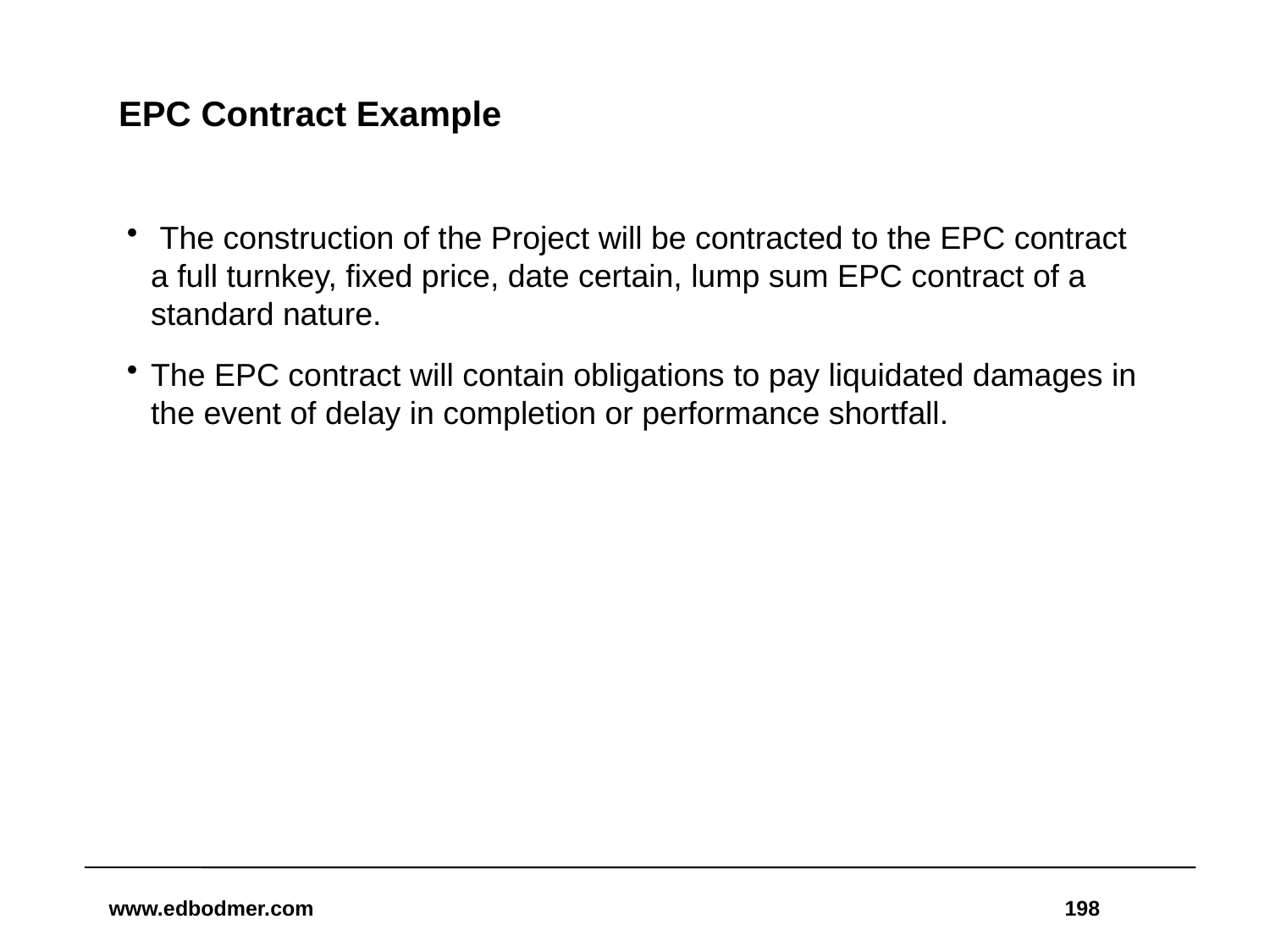

# EPC Contract Example
 The construction of the Project will be contracted to the EPC contract a full turnkey, fixed price, date certain, lump sum EPC contract of a standard nature.
The EPC contract will contain obligations to pay liquidated damages in the event of delay in completion or performance shortfall.